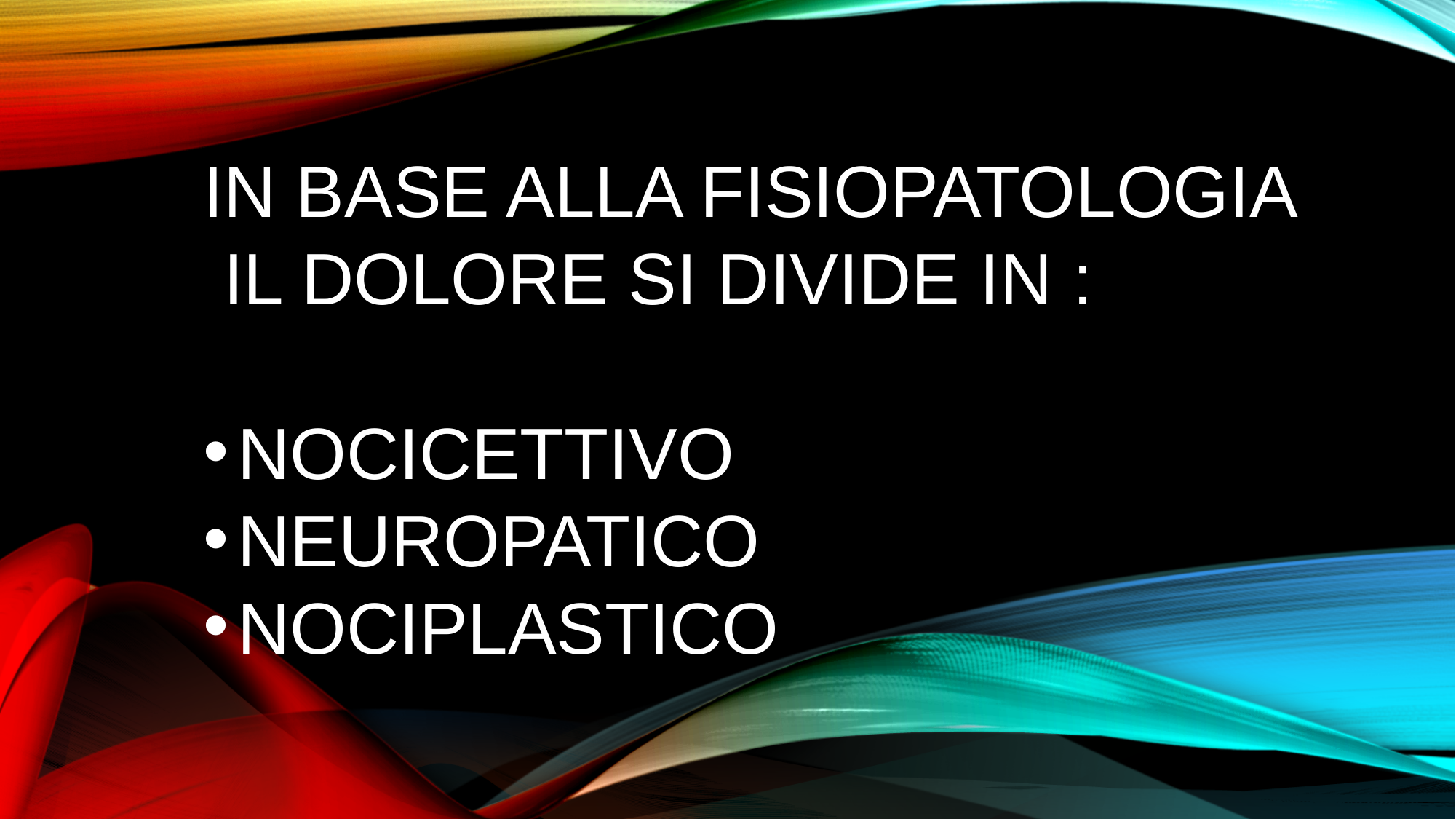

IN BASE ALLA FISIOPATOLOGIA
 IL DOLORE SI DIVIDE IN :

NOCICETTIVO
NEUROPATICO
NOCIPLASTICO